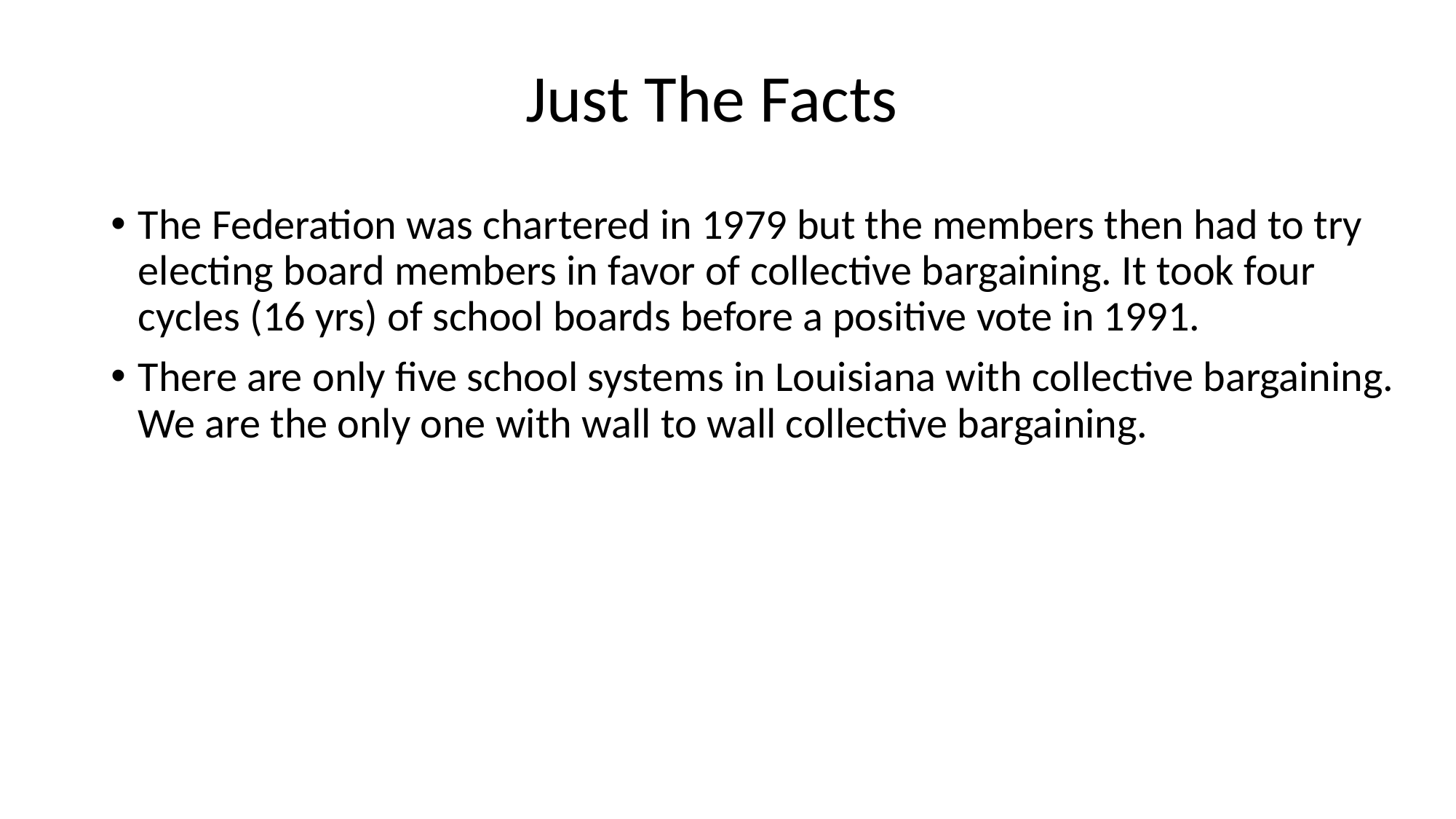

# Just The Facts
The Federation was chartered in 1979 but the members then had to try electing board members in favor of collective bargaining. It took four cycles (16 yrs) of school boards before a positive vote in 1991.
There are only five school systems in Louisiana with collective bargaining. We are the only one with wall to wall collective bargaining.